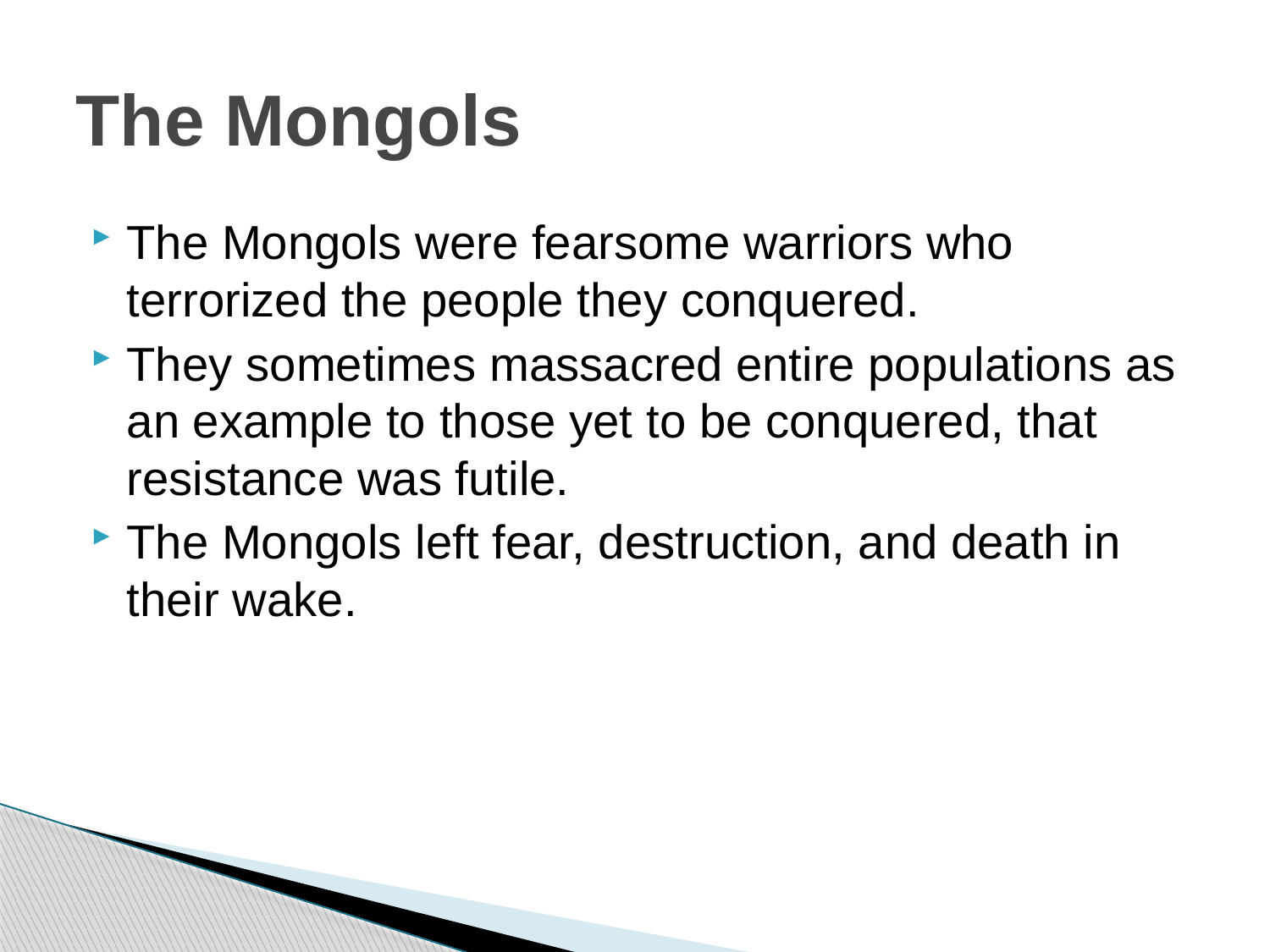

# The Mongols
The Mongols were fearsome warriors who terrorized the people they conquered.
They sometimes massacred entire populations as an example to those yet to be conquered, that resistance was futile.
The Mongols left fear, destruction, and death in their wake.